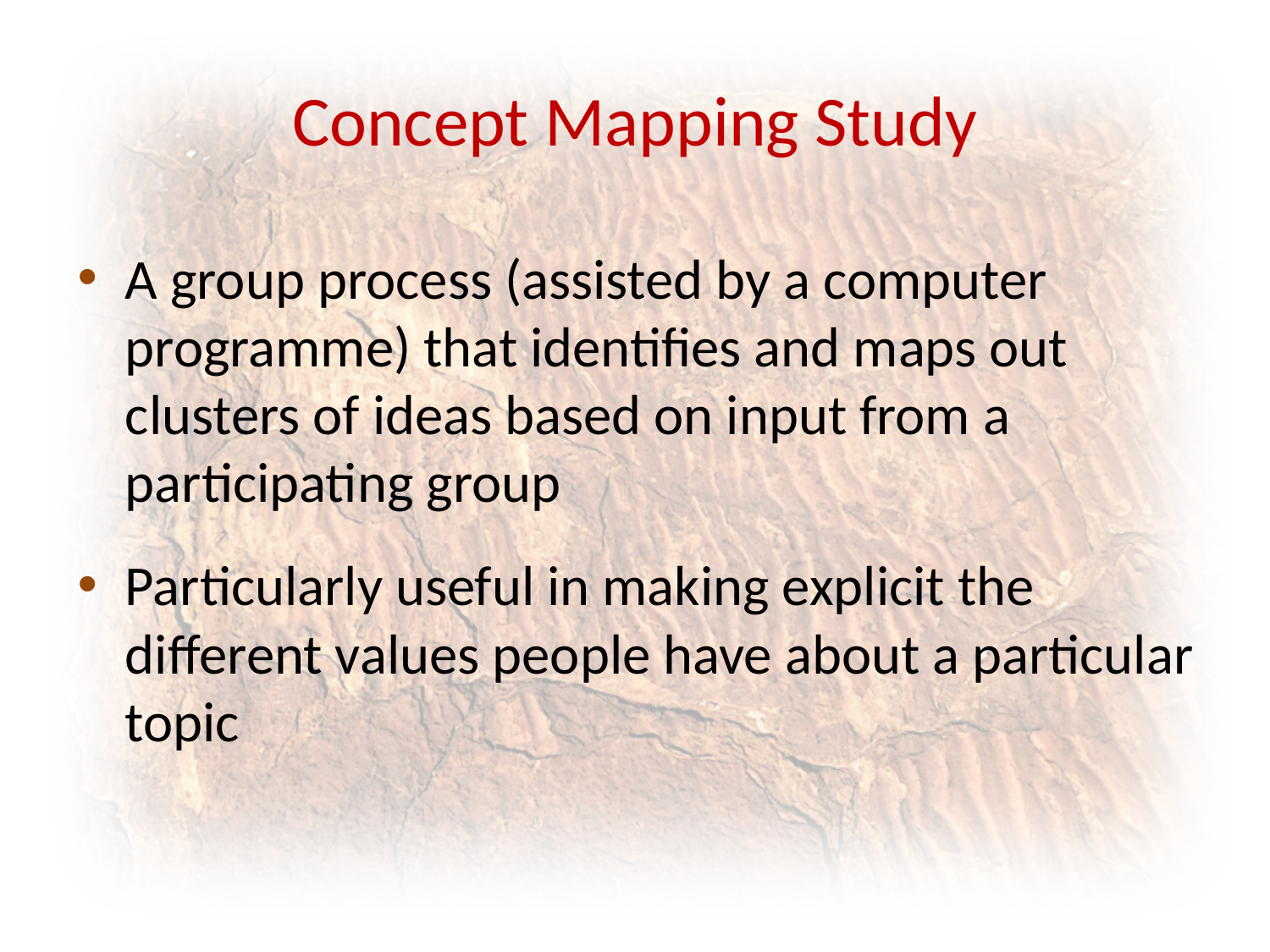

# Concept Mapping Study
A group process (assisted by a computer programme) that identifies and maps out clusters of ideas based on input from a participating group

Particularly useful in making explicit the different values people have about a particular topic